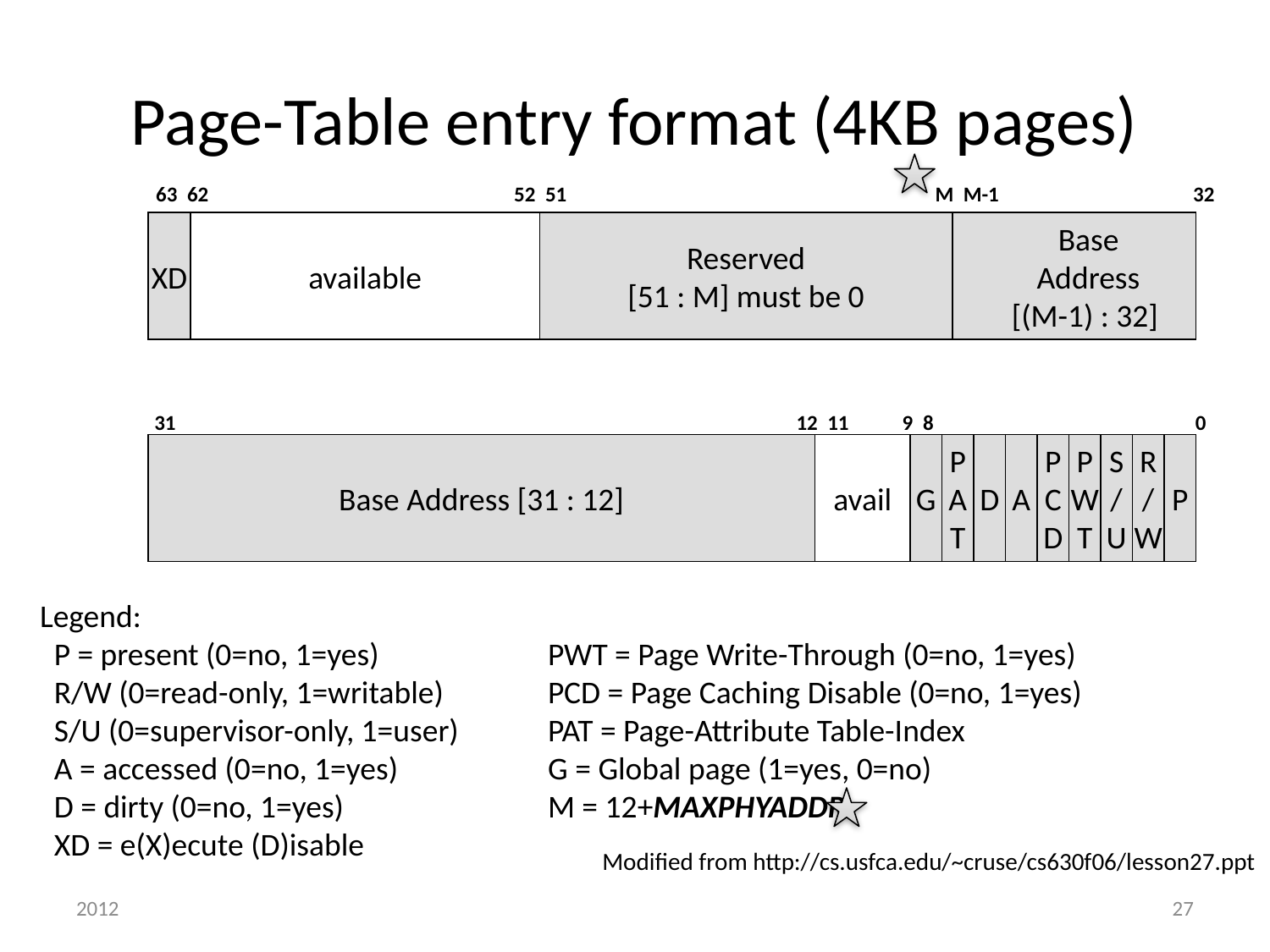

# Page-Table entry format (4KB pages)

63  62                                                               52  51                                                                            M  M-1                                        32
XD
available
Reserved
[51 : M] must be 0
    Base
    Address
   [(M-1) : 32]
 31                                                                                                                                12  11           9  8                                                      0

Base Address [31 : 12]

avail

G
P
A
T
D
A
P
C
D
P
W
T
S
/
U
R
/
W
P
Legend:
  P = present (0=no, 1=yes)		PWT = Page Write-Through (0=no, 1=yes)
  R/W (0=read-only, 1=writable)	PCD = Page Caching Disable (0=no, 1=yes)
  S/U (0=supervisor-only, 1=user)	PAT = Page-Attribute Table-Index
  A = accessed (0=no, 1=yes)		G = Global page (1=yes, 0=no)
  D = dirty (0=no, 1=yes)           	M = 12+MAXPHYADDR
  XD = e(X)ecute (D)isable

Modified from http://cs.usfca.edu/~cruse/cs630f06/lesson27.ppt
2012

27